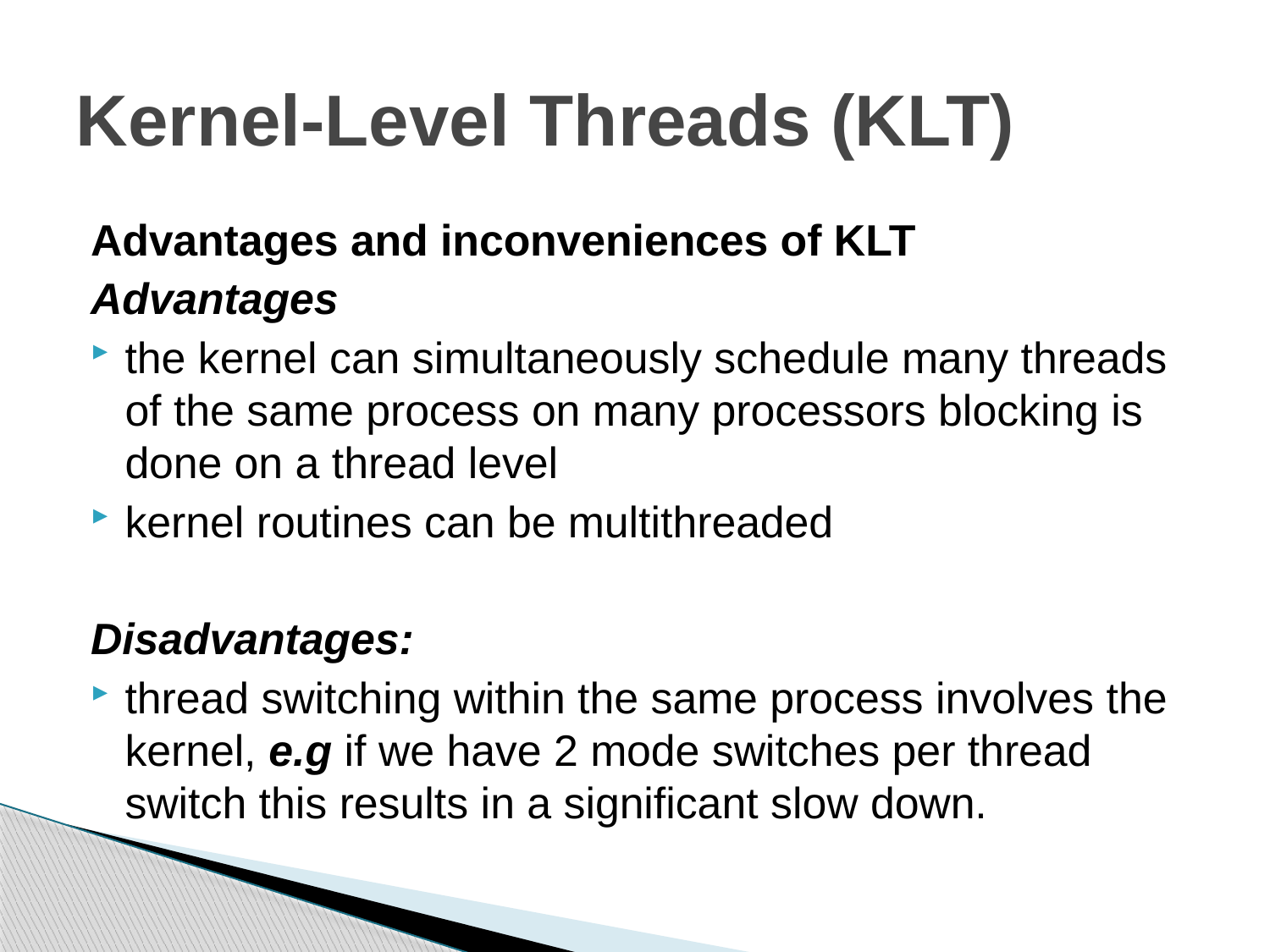

# Kernel-Level Threads (KLT)
Advantages and inconveniences of KLT
Advantages
the kernel can simultaneously schedule many threads of the same process on many processors blocking is done on a thread level
kernel routines can be multithreaded

Disadvantages:
thread switching within the same process involves the kernel, e.g if we have 2 mode switches per thread switch this results in a significant slow down.